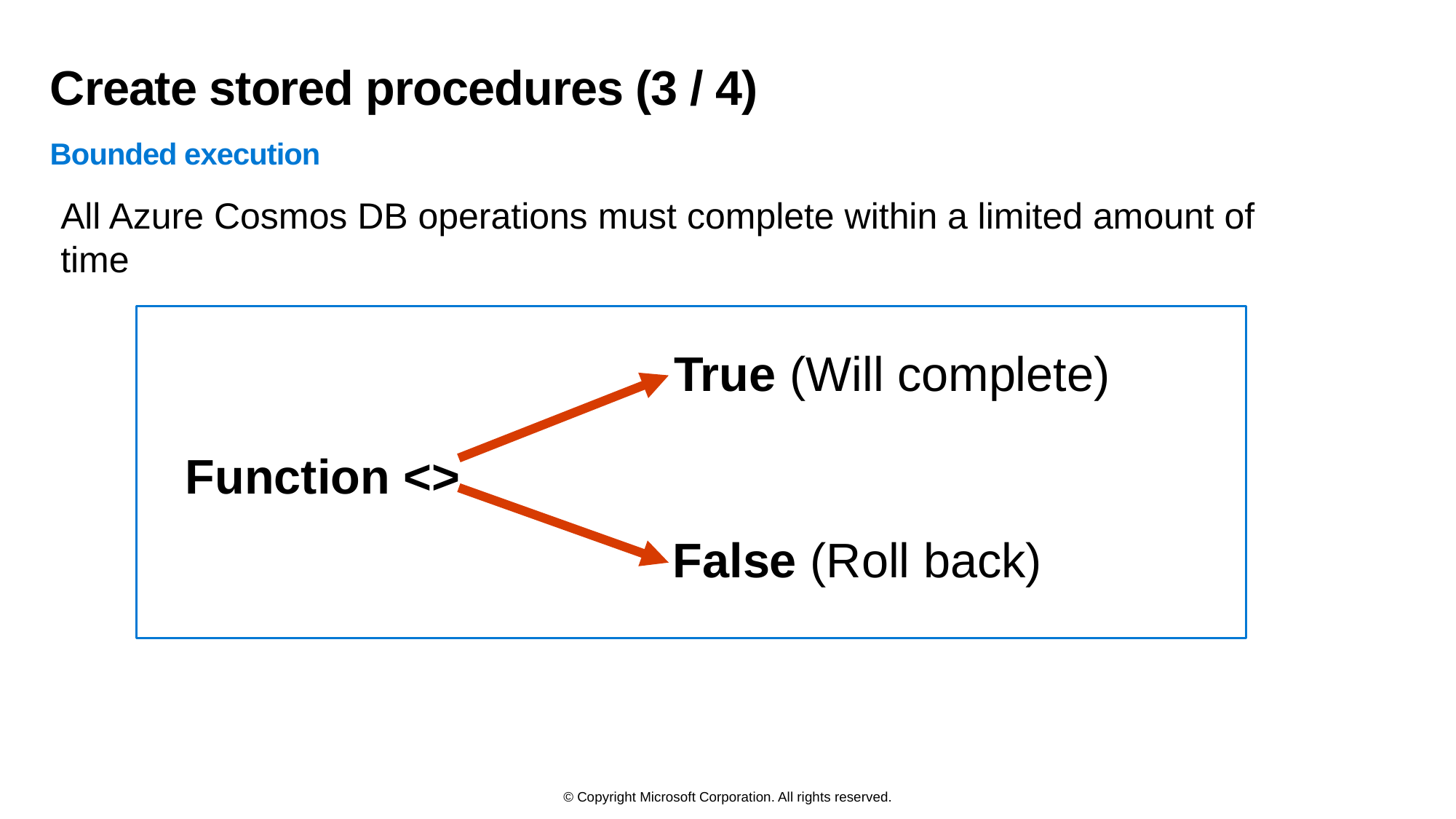

# Create stored procedures (3 / 4)
Bounded execution
All Azure Cosmos DB operations must complete within a limited amount of time

True (Will complete)
Function <>
False (Roll back)